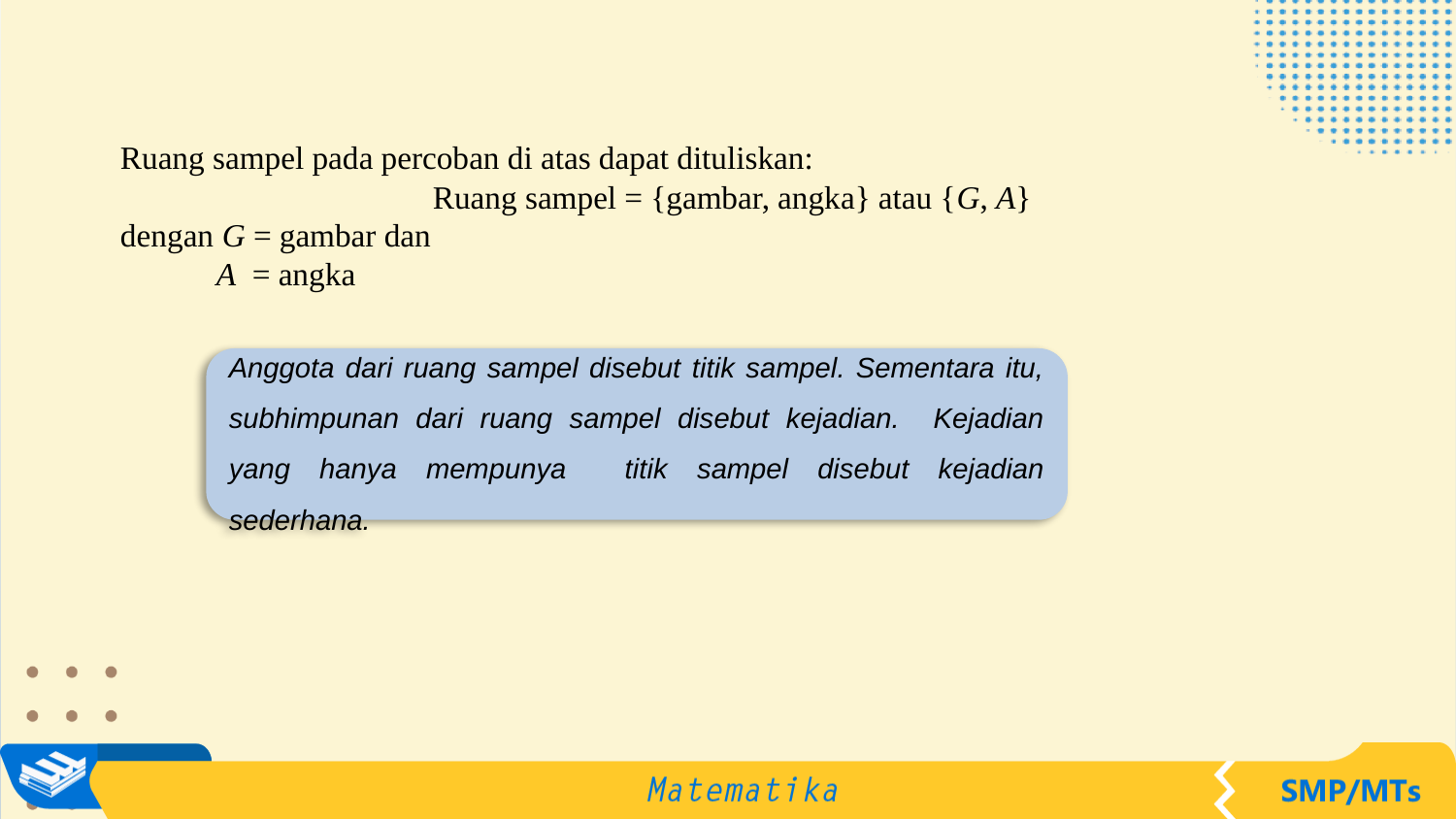

Ruang sampel pada percoban di atas dapat dituliskan:
 Ruang sampel = {gambar, angka} atau {G, A}
dengan G = gambar dan
            A  = angka
Anggota dari ruang sampel disebut titik sampel. Sementara itu, subhimpunan dari ruang sampel disebut kejadian.  Kejadian yang hanya mempunya  titik sampel disebut kejadian sederhana.